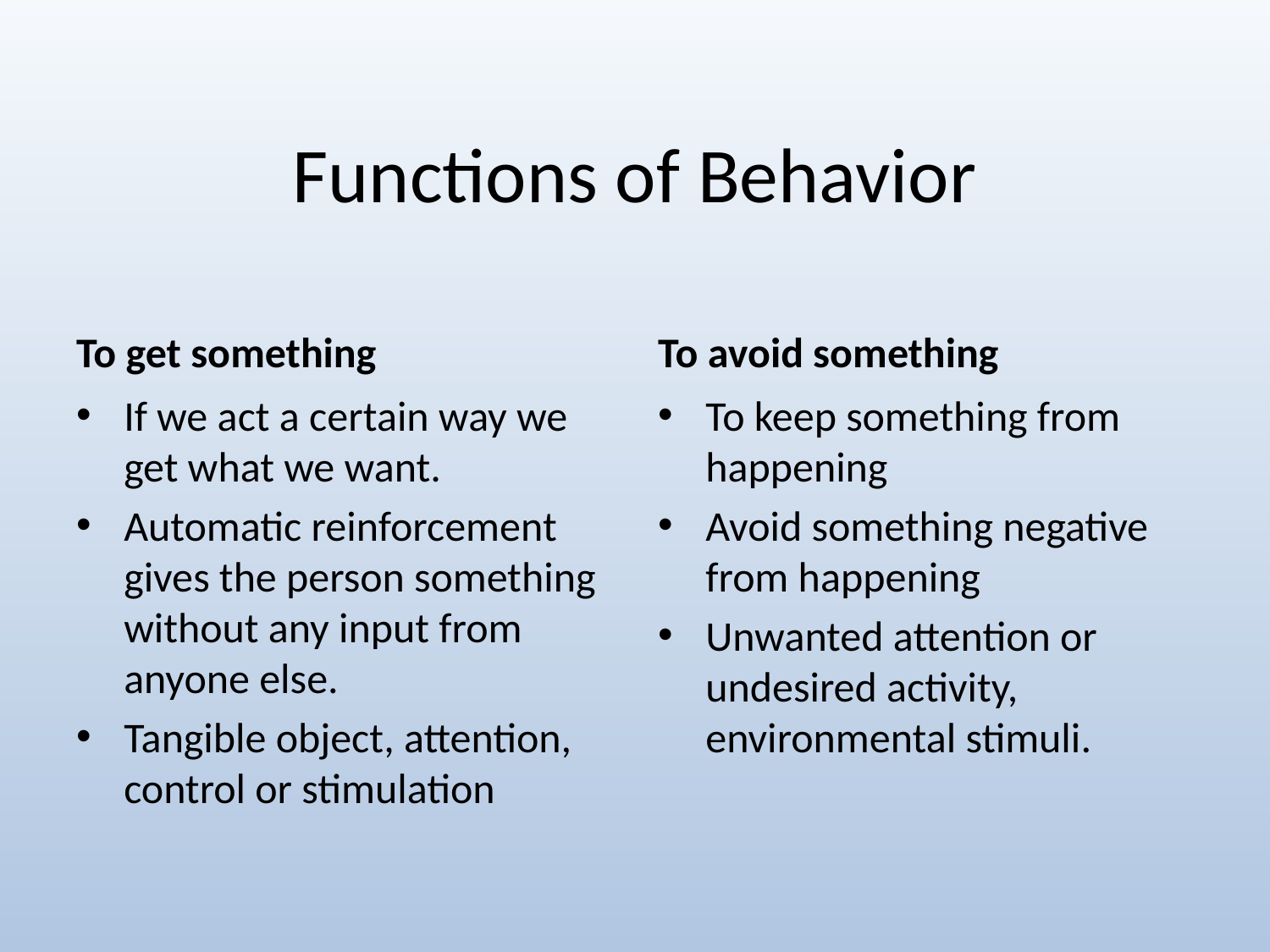

# Functions of Behavior
To get something
To avoid something
If we act a certain way we get what we want.
Automatic reinforcement gives the person something without any input from anyone else.
Tangible object, attention, control or stimulation
To keep something from happening
Avoid something negative from happening
Unwanted attention or undesired activity, environmental stimuli.